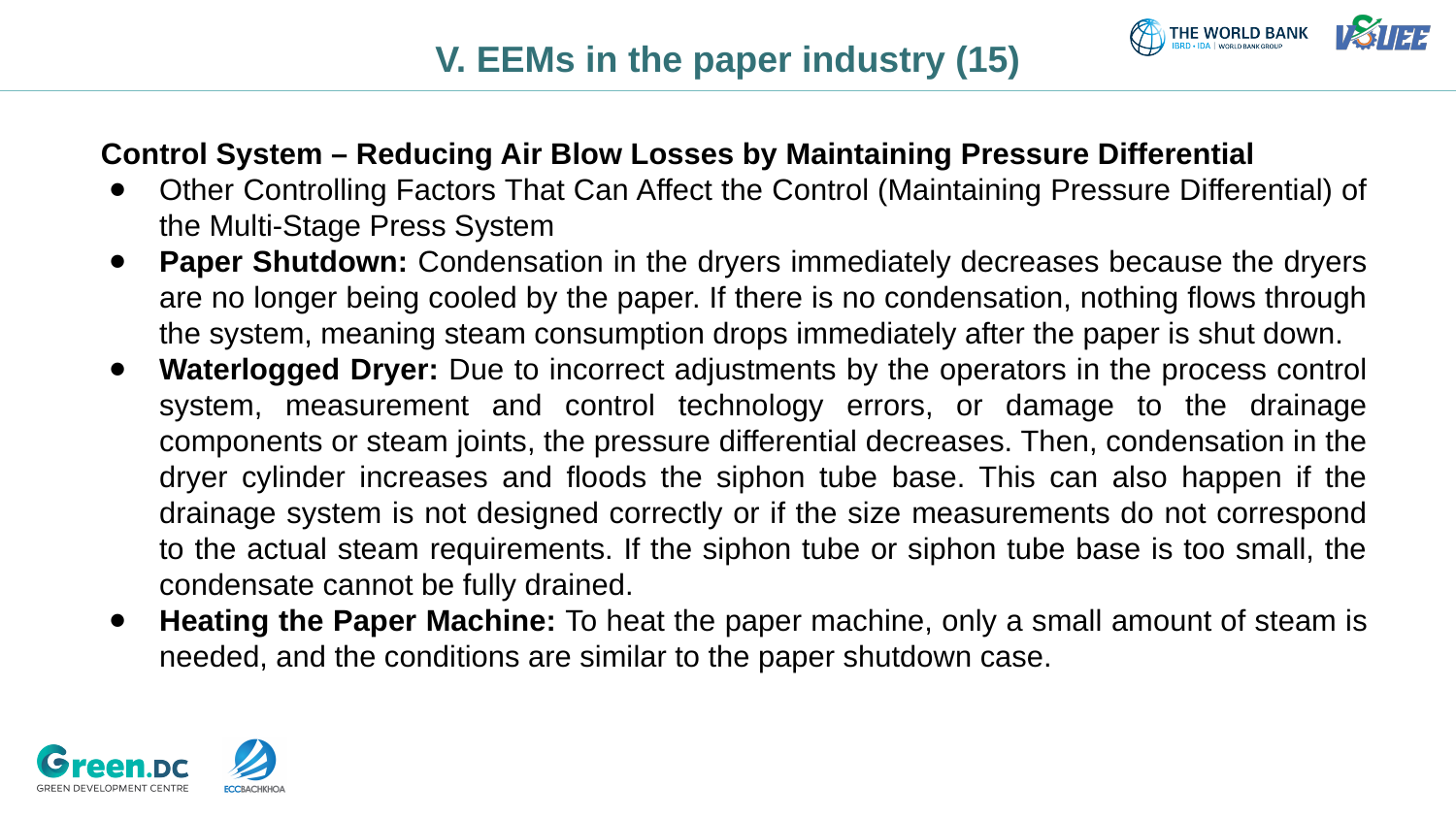

# V. EEMs in the paper industry (15)
Control System – Reducing Air Blow Losses by Maintaining Pressure Differential
Other Controlling Factors That Can Affect the Control (Maintaining Pressure Differential) of the Multi-Stage Press System
Paper Shutdown: Condensation in the dryers immediately decreases because the dryers are no longer being cooled by the paper. If there is no condensation, nothing flows through the system, meaning steam consumption drops immediately after the paper is shut down.
Waterlogged Dryer: Due to incorrect adjustments by the operators in the process control system, measurement and control technology errors, or damage to the drainage components or steam joints, the pressure differential decreases. Then, condensation in the dryer cylinder increases and floods the siphon tube base. This can also happen if the drainage system is not designed correctly or if the size measurements do not correspond to the actual steam requirements. If the siphon tube or siphon tube base is too small, the condensate cannot be fully drained.
Heating the Paper Machine: To heat the paper machine, only a small amount of steam is needed, and the conditions are similar to the paper shutdown case.